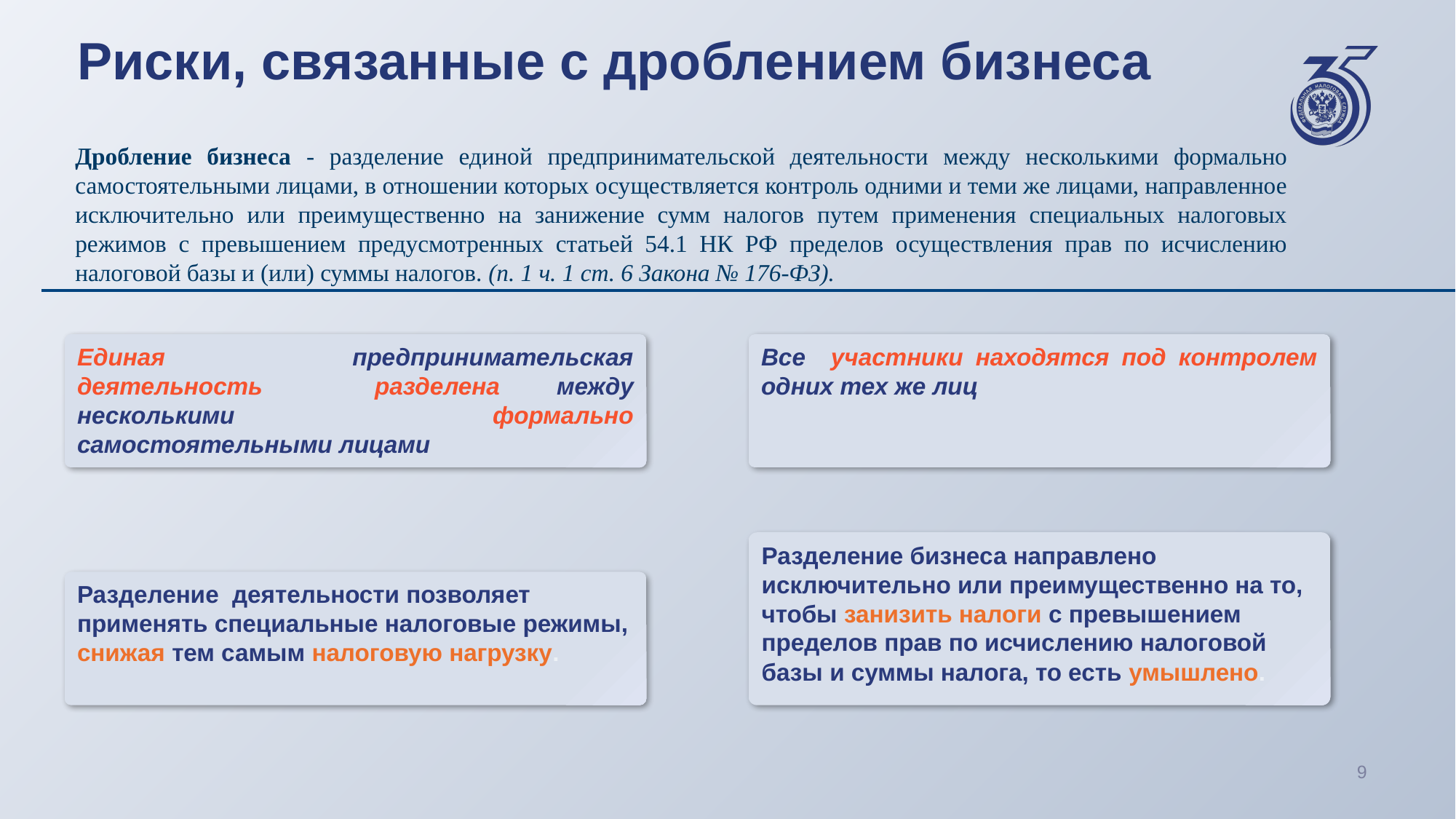

# Риски, связанные с дроблением бизнеса
Дробление бизнеса - разделение единой предпринимательской деятельности между несколькими формально самостоятельными лицами, в отношении которых осуществляется контроль одними и теми же лицами, направленное исключительно или преимущественно на занижение сумм налогов путем применения специальных налоговых режимов с превышением предусмотренных статьей 54.1 НК РФ пределов осуществления прав по исчислению налоговой базы и (или) суммы налогов. (п. 1 ч. 1 ст. 6 Закона № 176-ФЗ).

Единая предпринимательская деятельность  разделена между несколькими  формально самостоятельными лицами
Все  участники находятся под контролем одних тех же лиц
Разделение бизнеса направлено исключительно или преимущественно на то, чтобы занизить налоги с превышением пределов прав по исчислению налоговой базы и суммы налога, то есть умышлено.
Разделение  деятельности позволяет применять специальные налоговые режимы, снижая тем самым налоговую нагрузку.
9